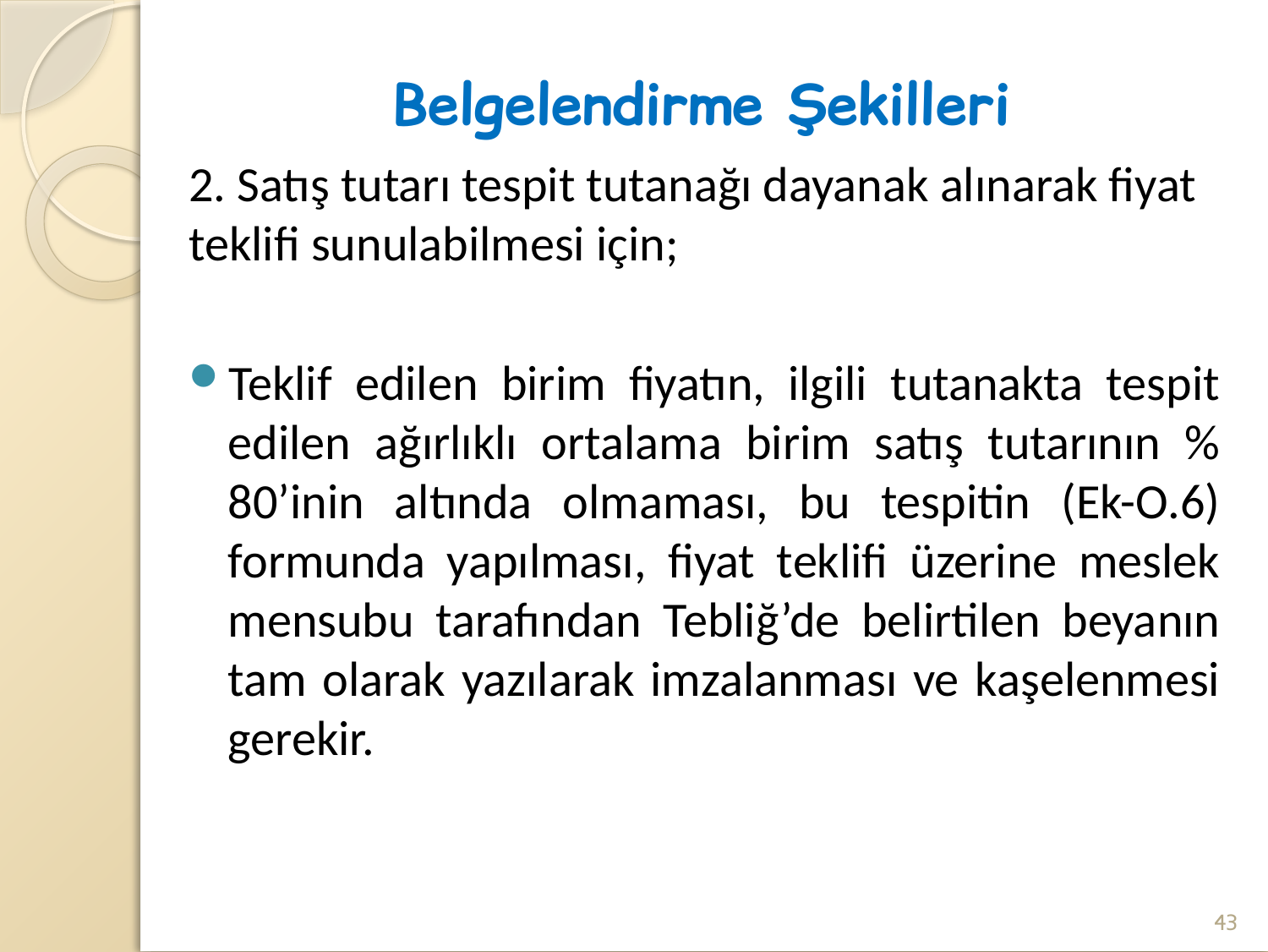

# Belgelendirme Şekilleri
2. Satış tutarı tespit tutanağı dayanak alınarak fiyat teklifi sunulabilmesi için;

Teklif edilen birim fiyatın, ilgili tutanakta tespit edilen ağırlıklı ortalama birim satış tutarının % 80’inin altında olmaması, bu tespitin (Ek-O.6) formunda yapılması, fiyat teklifi üzerine meslek mensubu tarafından Tebliğ’de belirtilen beyanın tam olarak yazılarak imzalanması ve kaşelenmesi gerekir.

43